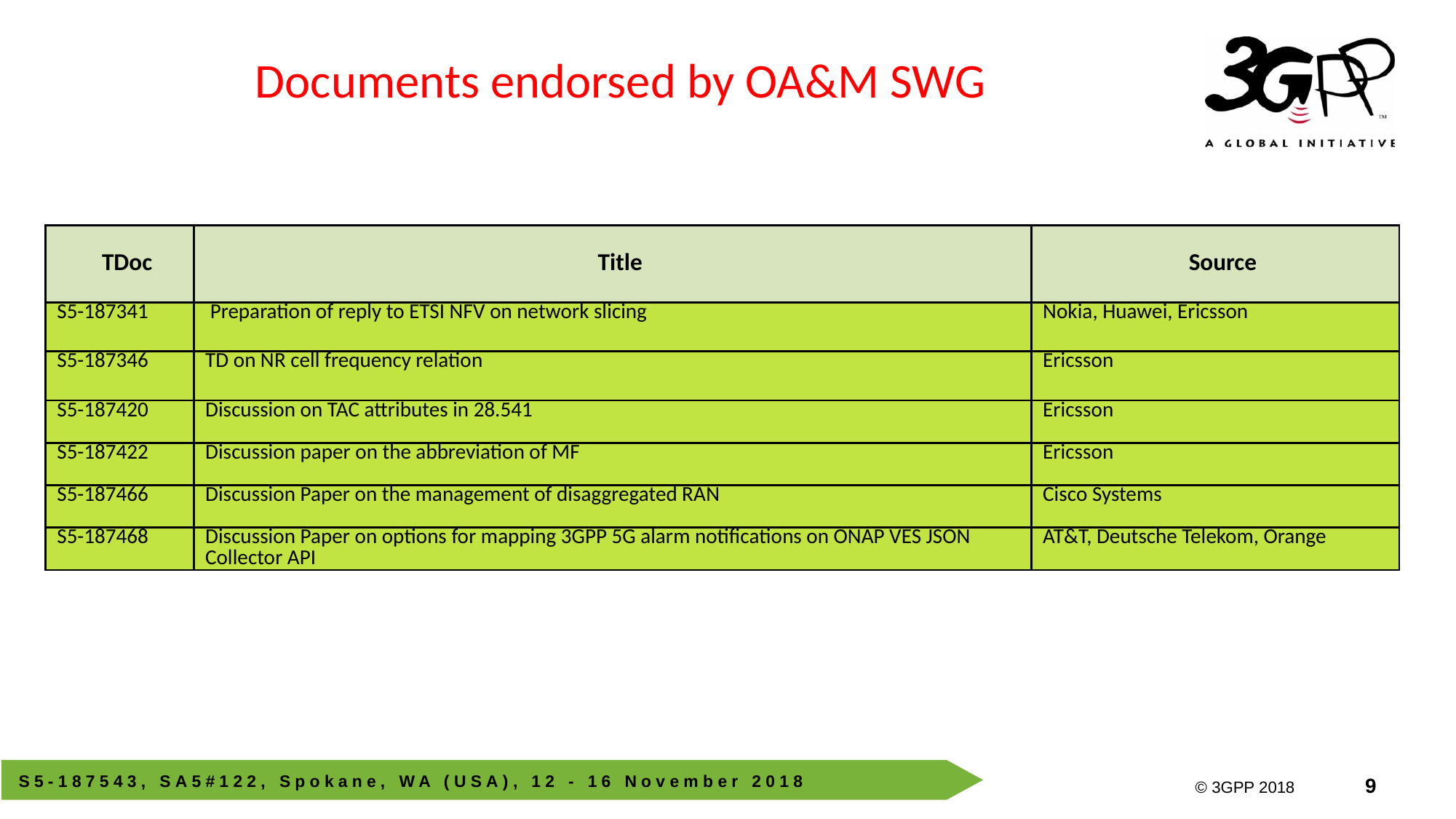

Documents endorsed by OA&M SWG
| TDoc | Title | Source |
| --- | --- | --- |
| S5-187341 | Preparation of reply to ETSI NFV on network slicing | Nokia, Huawei, Ericsson |
| S5-187346 | TD on NR cell frequency relation | Ericsson |
| S5-187420 | Discussion on TAC attributes in 28.541 | Ericsson |
| S5-187422 | Discussion paper on the abbreviation of MF | Ericsson |
| S5-187466 | Discussion Paper on the management of disaggregated RAN | Cisco Systems |
| S5-187468 | Discussion Paper on options for mapping 3GPP 5G alarm notifications on ONAP VES JSON Collector API | AT&T, Deutsche Telekom, Orange |